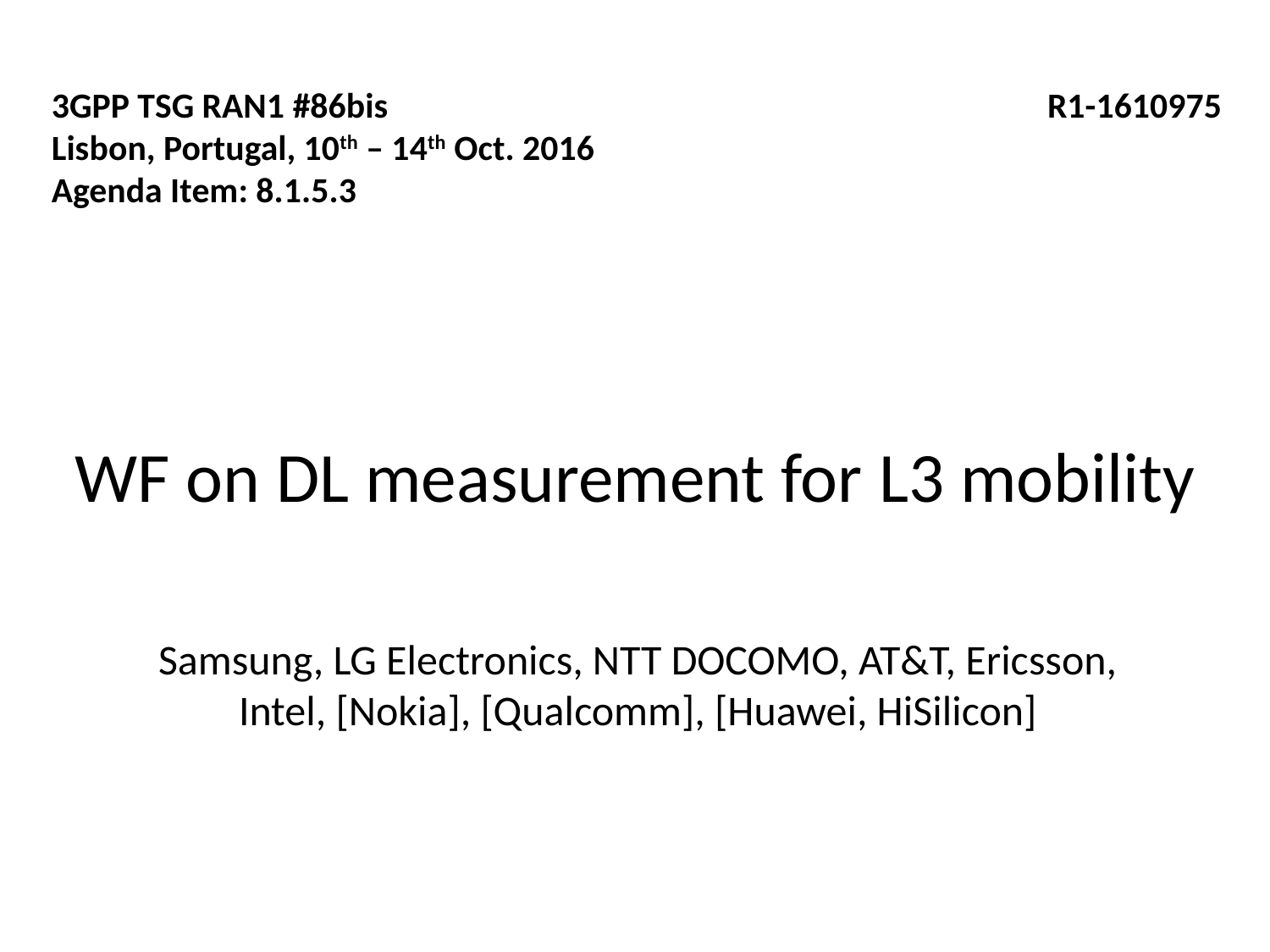

3GPP TSG RAN1 #86bis
Lisbon, Portugal, 10th – 14th Oct. 2016
Agenda Item: 8.1.5.3
R1-1610975
WF on DL measurement for L3 mobility
Samsung, LG Electronics, NTT DOCOMO, AT&T, Ericsson, Intel, [Nokia], [Qualcomm], [Huawei, HiSilicon]